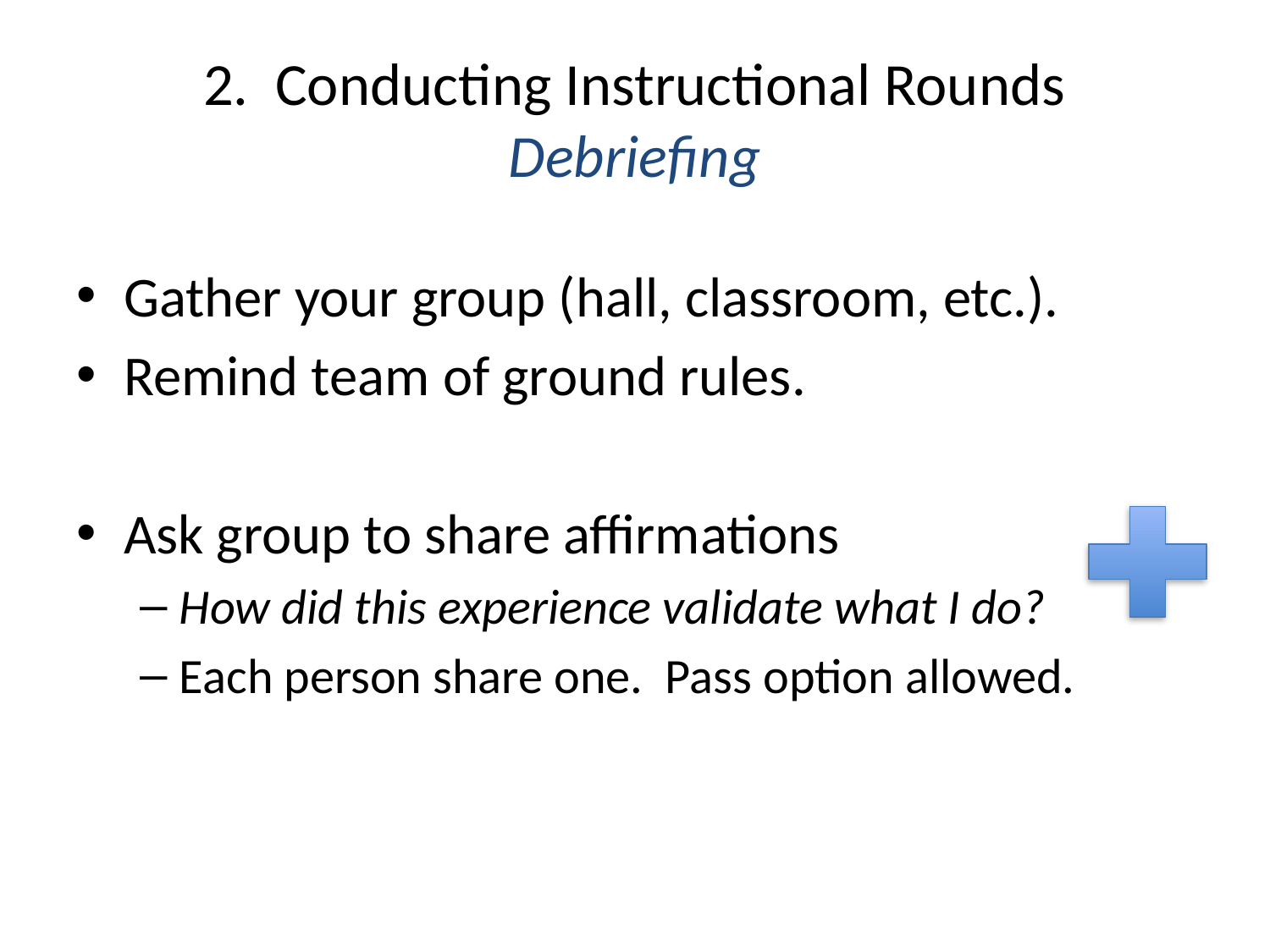

# 2.  Conducting Instructional Rounds Debriefing
Gather your group (hall, classroom, etc.).
Remind team of ground rules.

Ask group to share affirmations
How did this experience validate what I do?
Each person share one.  Pass option allowed.